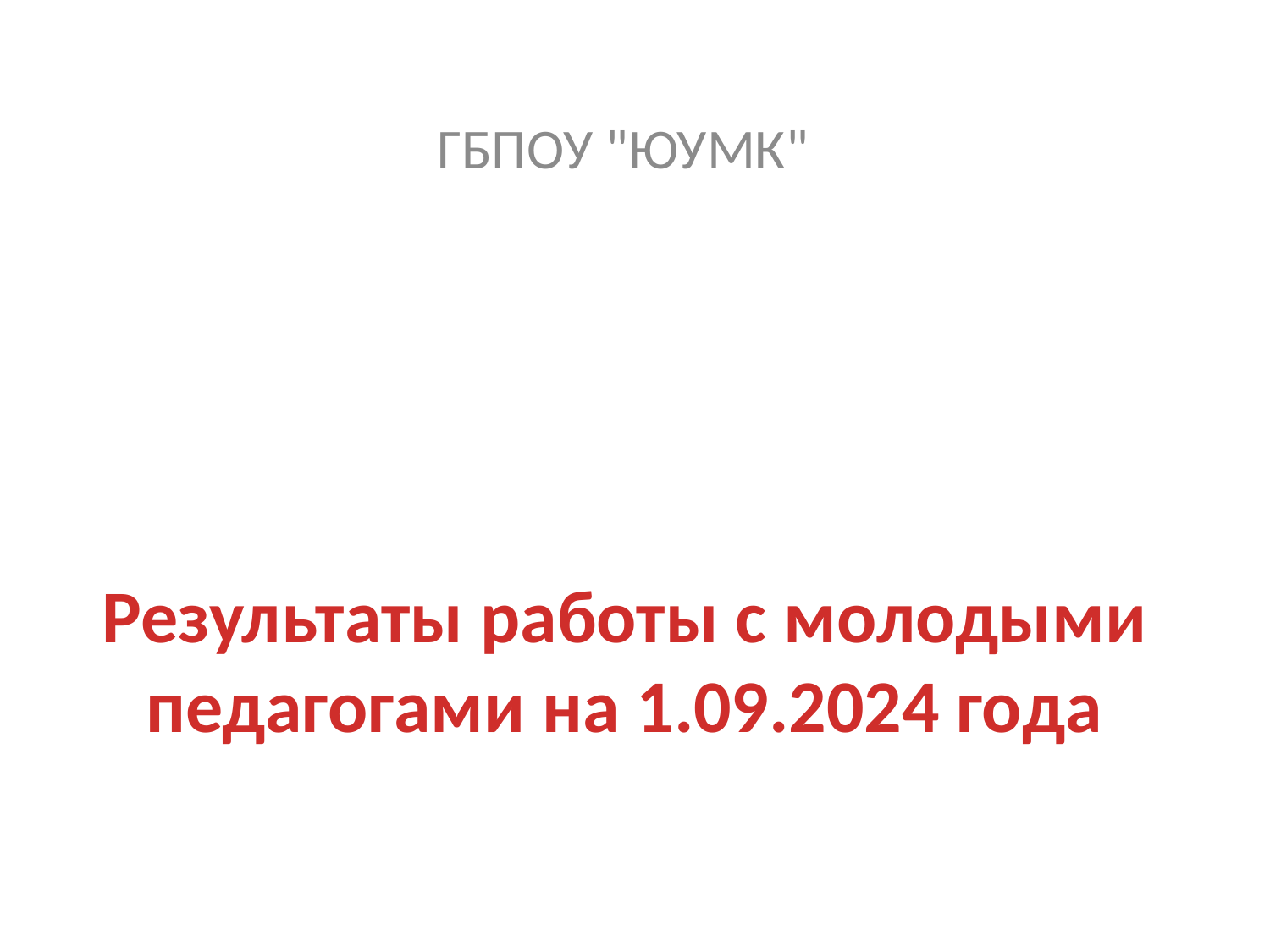

ГБПОУ "ЮУМК"
# Результаты работы с молодыми педагогами на 1.09.2024 года